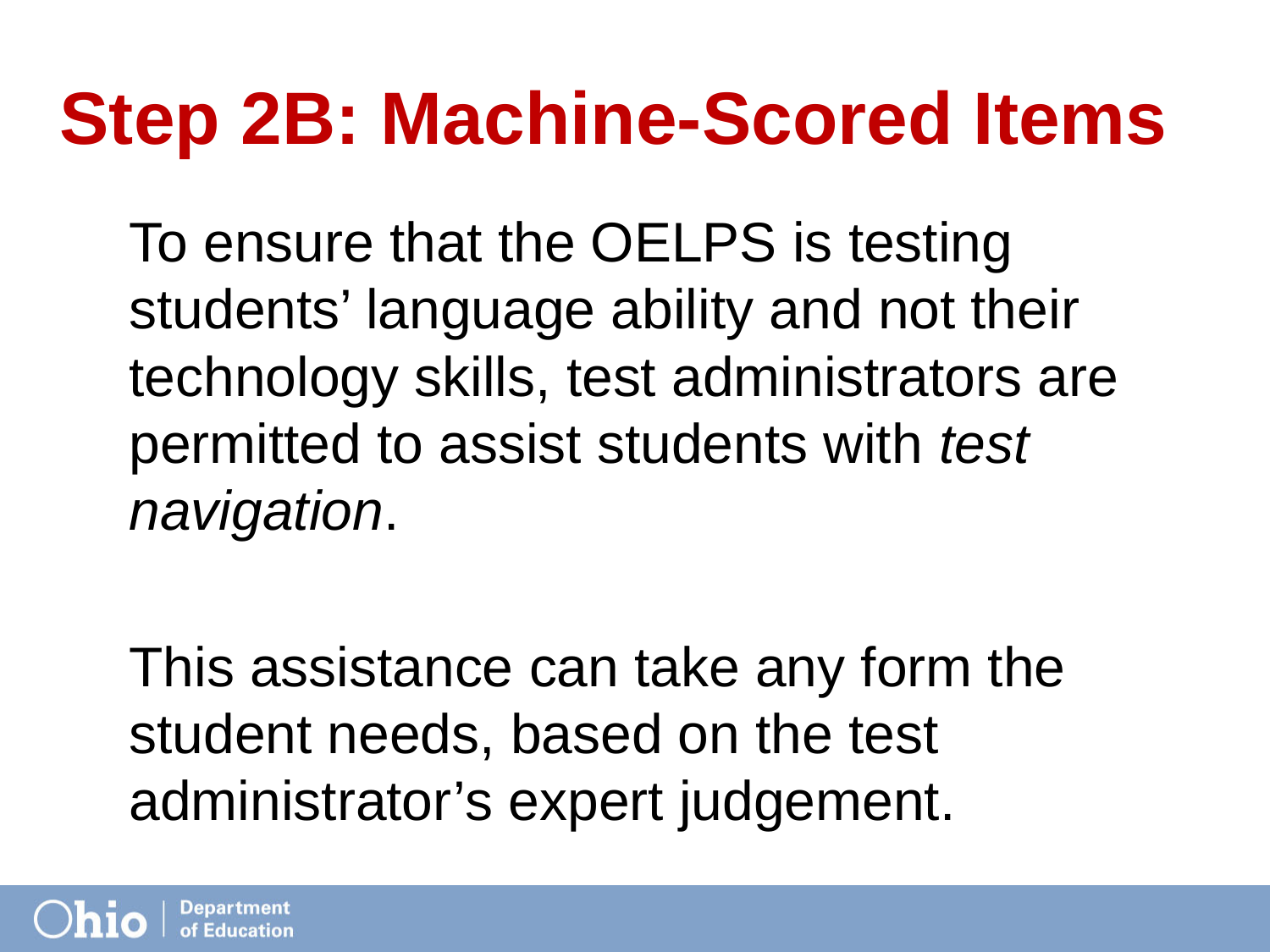

# Step 2B: Machine-Scored Items
To ensure that the OELPS is testing students’ language ability and not their technology skills, test administrators are permitted to assist students with test navigation.

This assistance can take any form the student needs, based on the test administrator’s expert judgement.